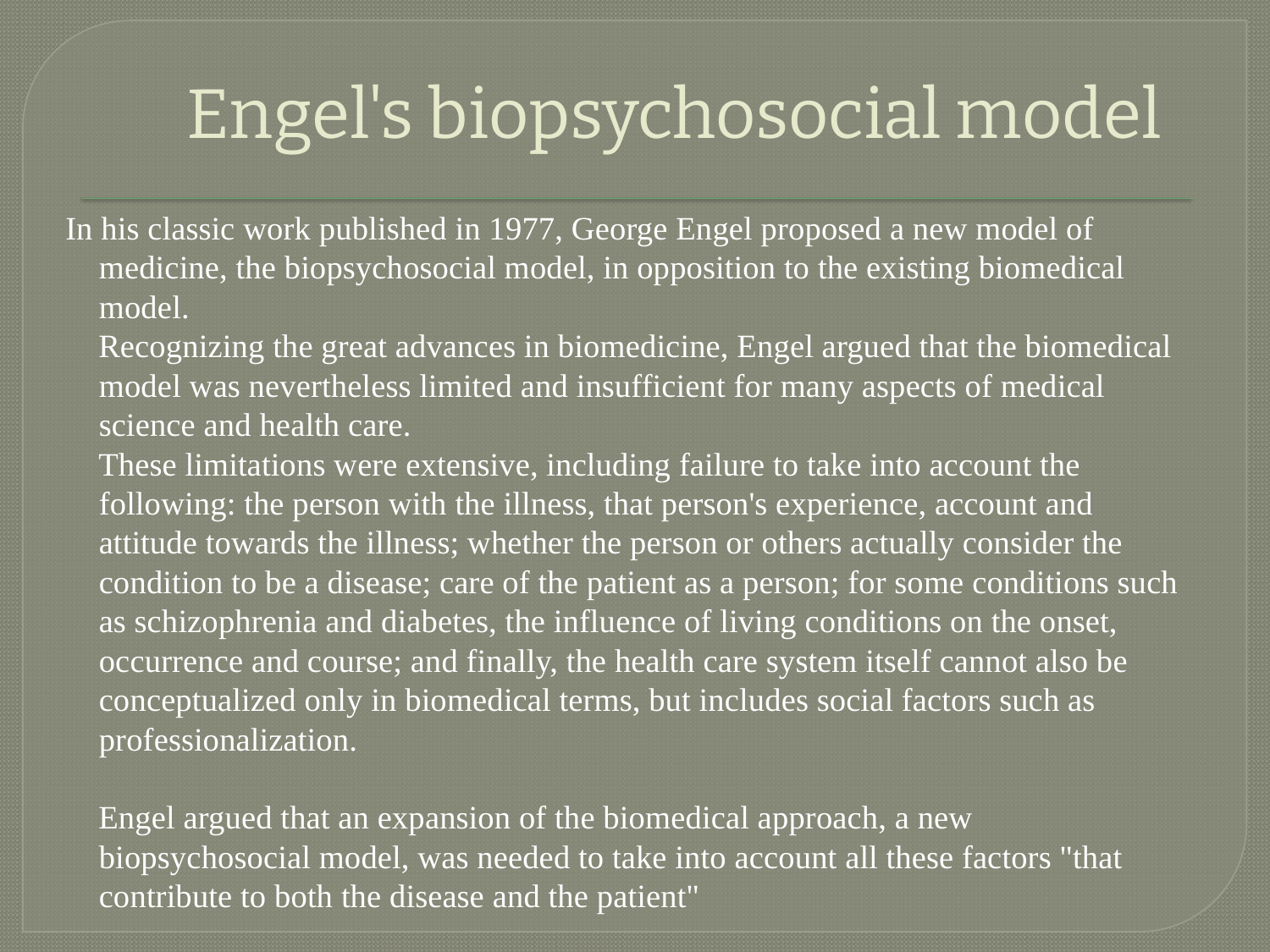

# Engel's biopsychosocial model
In his classic work published in 1977, George Engel proposed a new model of medicine, the biopsychosocial model, in opposition to the existing biomedical model.
    Recognizing the great advances in biomedicine, Engel argued that the biomedical model was nevertheless limited and insufficient for many aspects of medical science and health care.
    These limitations were extensive, including failure to take into account the following: the person with the illness, that person's experience, account and attitude towards the illness; whether the person or others actually consider the condition to be a disease; care of the patient as a person; for some conditions such as schizophrenia and diabetes, the influence of living conditions on the onset, occurrence and course; and finally, the health care system itself cannot also be conceptualized only in biomedical terms, but includes social factors such as professionalization.

    Engel argued that an expansion of the biomedical approach, a new biopsychosocial model, was needed to take into account all these factors "that contribute to both the disease and the patient"